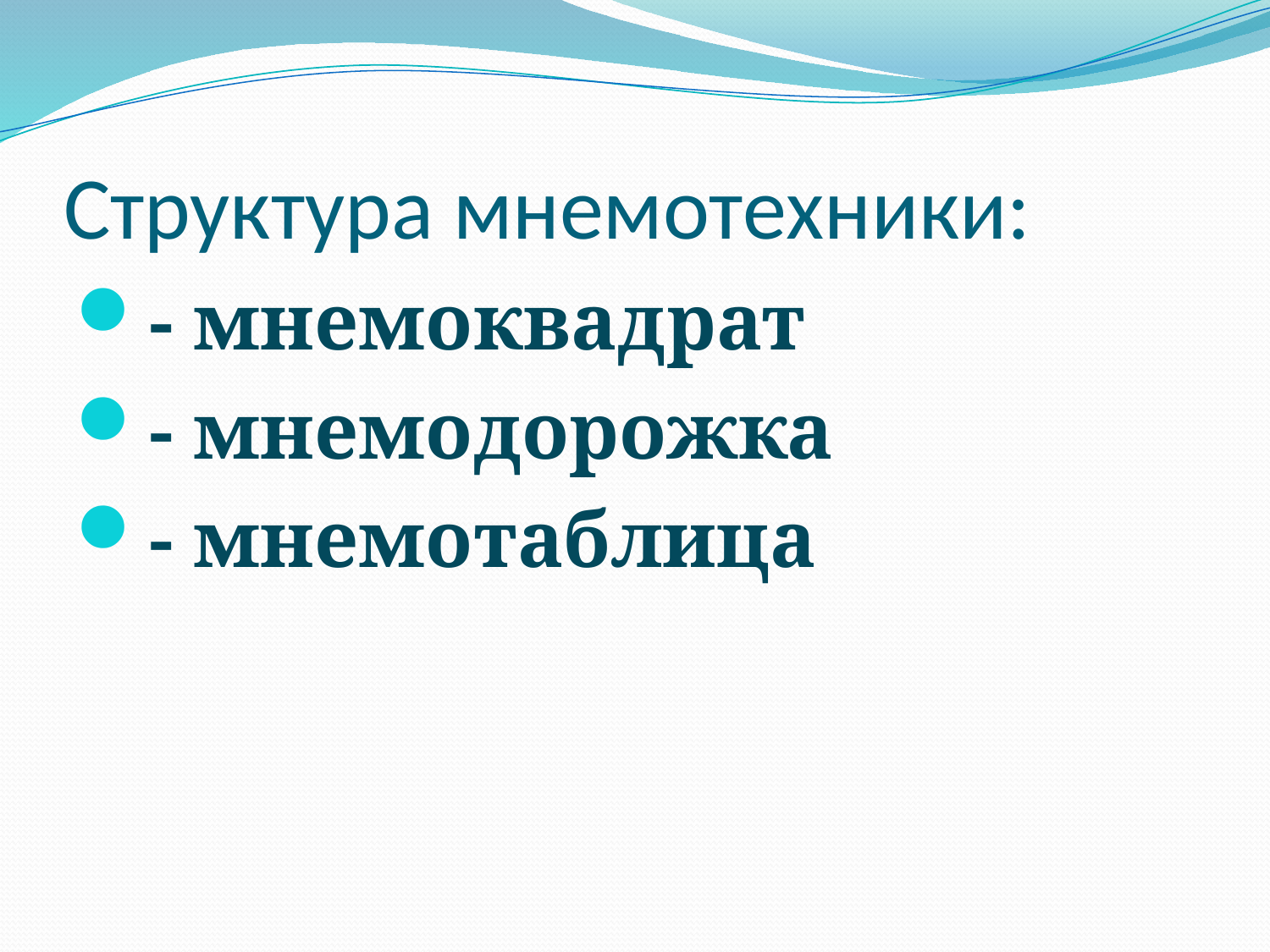

# Структура мнемотехники:
- мнемоквадрат
- мнемодорожка
- мнемотаблица